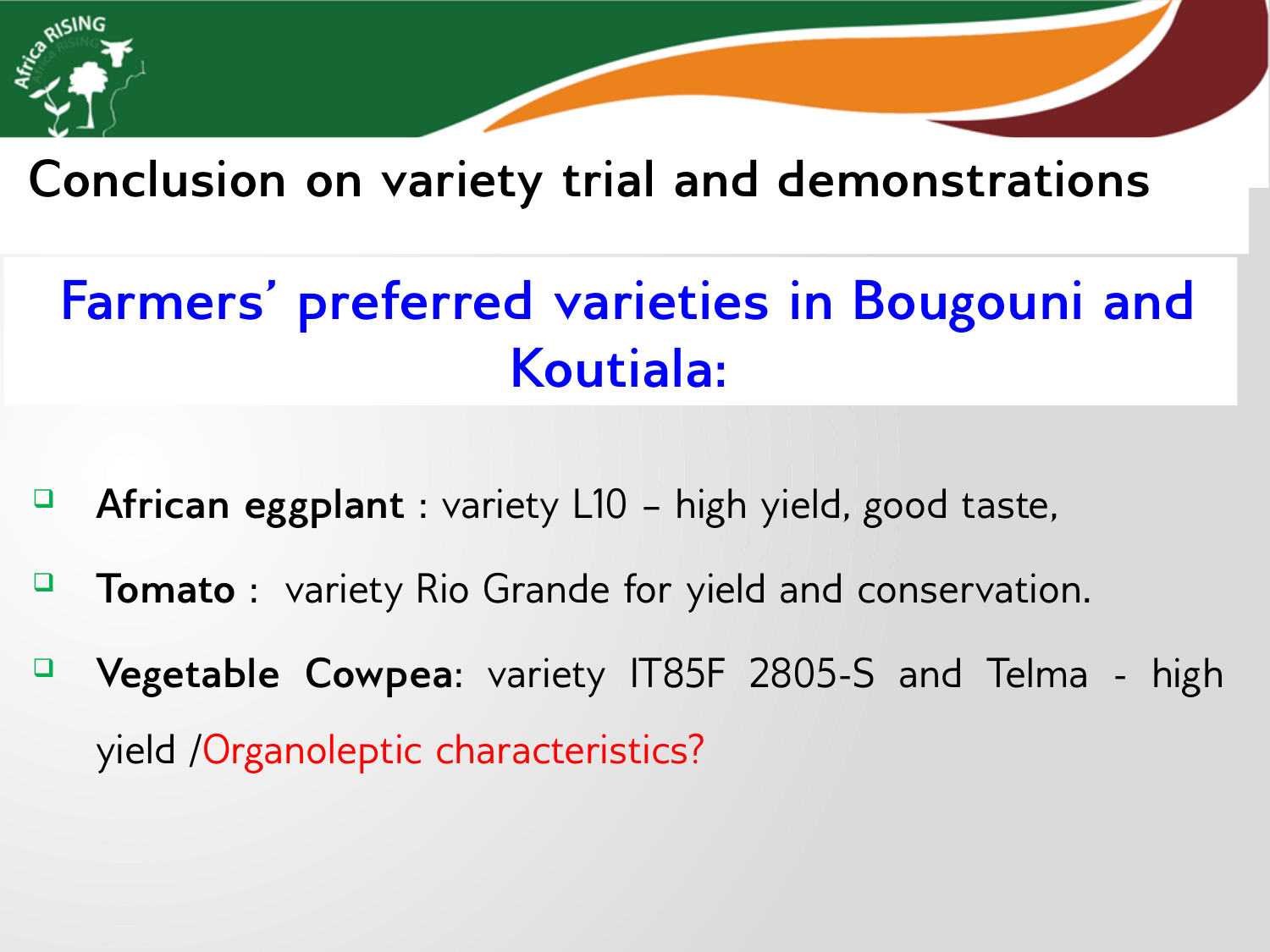

Conclusion on variety trial and demonstrations
Farmers’ preferred varieties in Bougouni and Koutiala:

African eggplant : variety L10 – high yield, good taste,
Tomato :  variety Rio Grande for yield and conservation.
Vegetable Cowpea: variety IT85F 2805-S and Telma - high yield /Organoleptic characteristics?